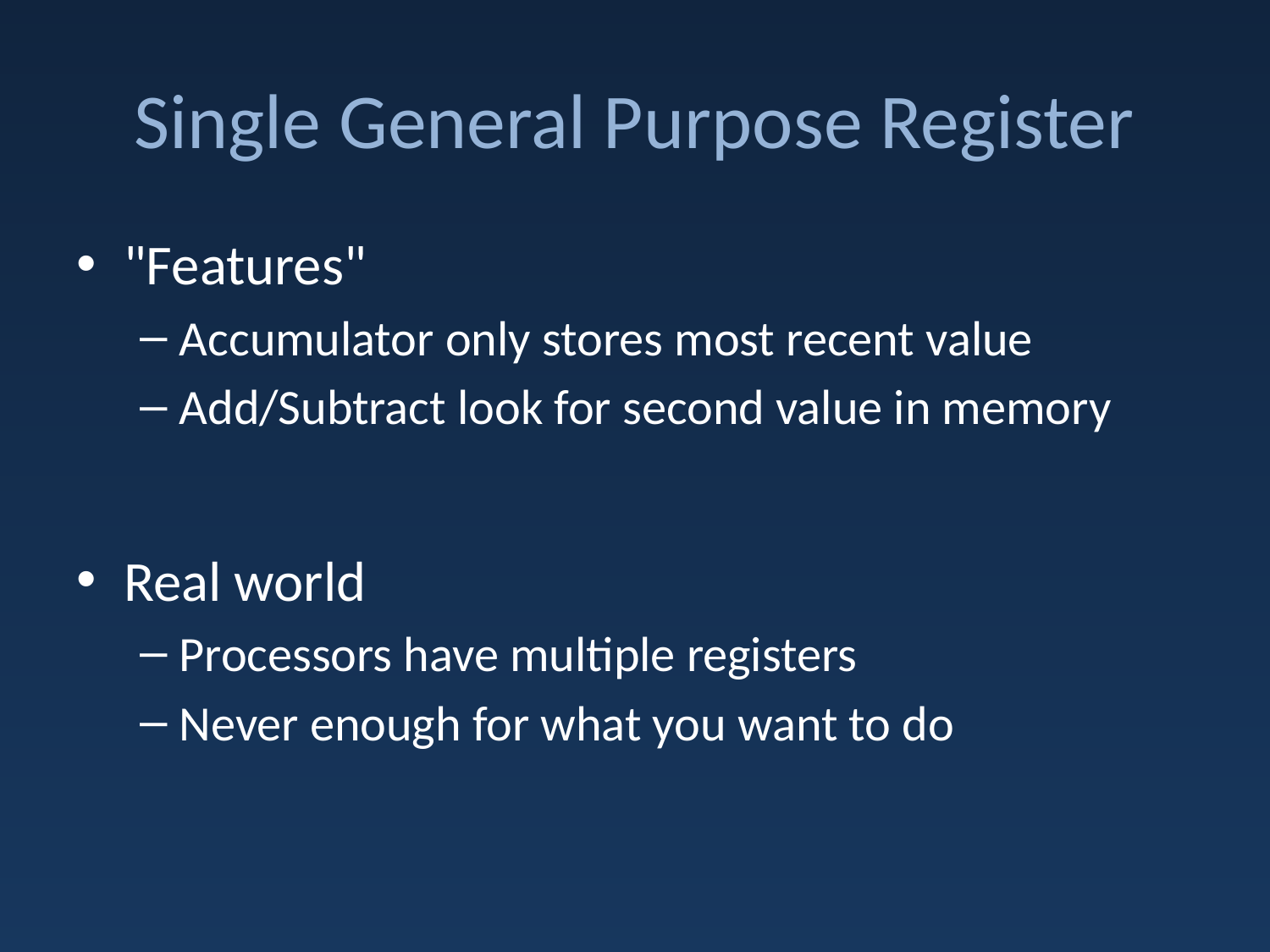

# Single General Purpose Register
"Features"
Accumulator only stores most recent value
Add/Subtract look for second value in memory

Real world
Processors have multiple registers
Never enough for what you want to do